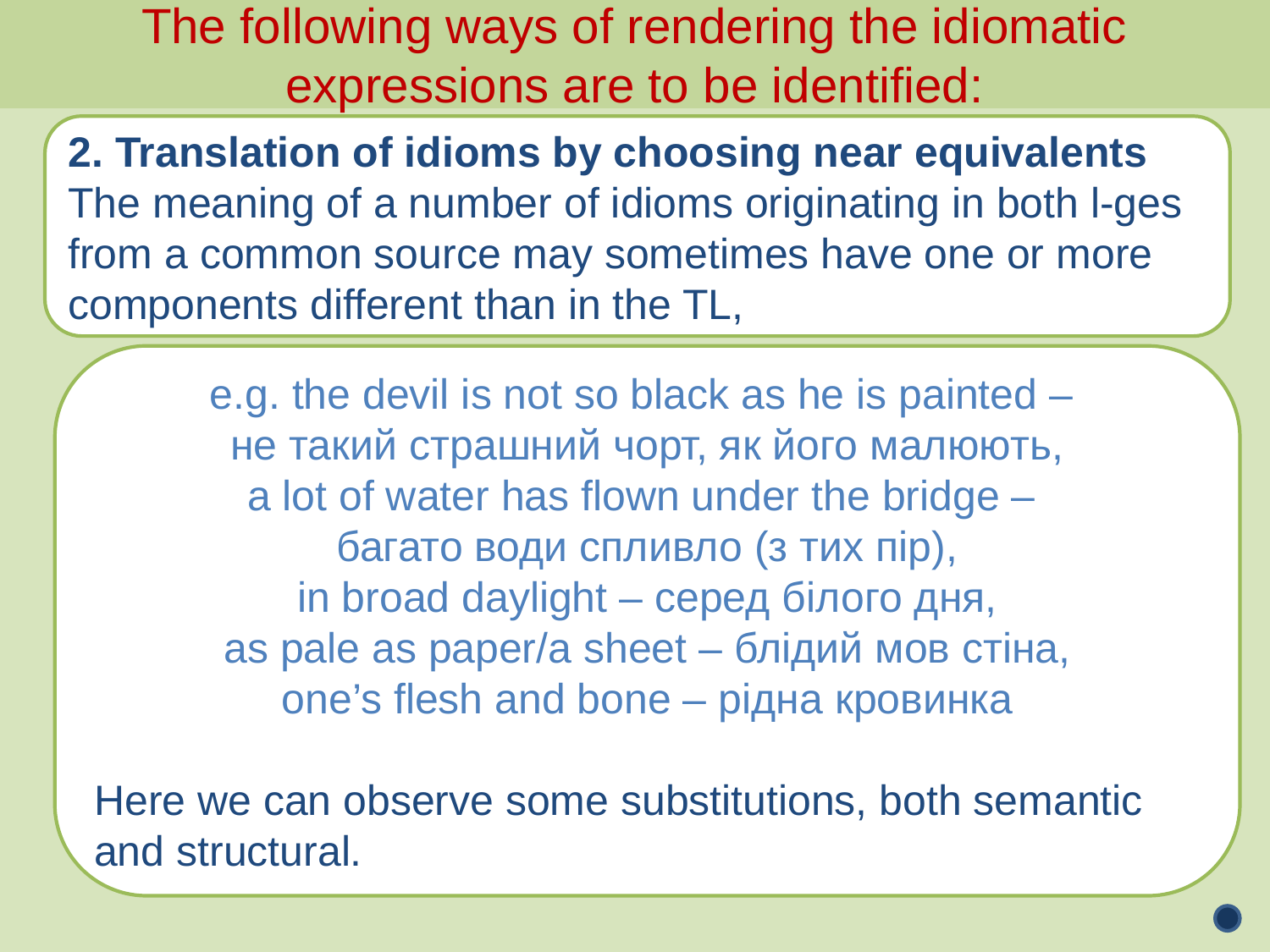

The following ways of rendering the idiomatic expressions are to be identified:

2. Translation of idioms by choosing near equivalents
The meaning of a number of idioms originating in both l-ges from a common source may sometimes have one or more components different than in the TL,

e.g. the devil is not so black as he is painted –
не такий страшний чорт, як його малюють,
a lot of water has flown under the bridge –
багато води спливло (з тих пір),
in broad daylight – серед білого дня,
as pale as paper/a sheet – блідий мов стіна,
one’s flesh and bone – рідна кровинка

Here we can observe some substitutions, both semantic and structural.